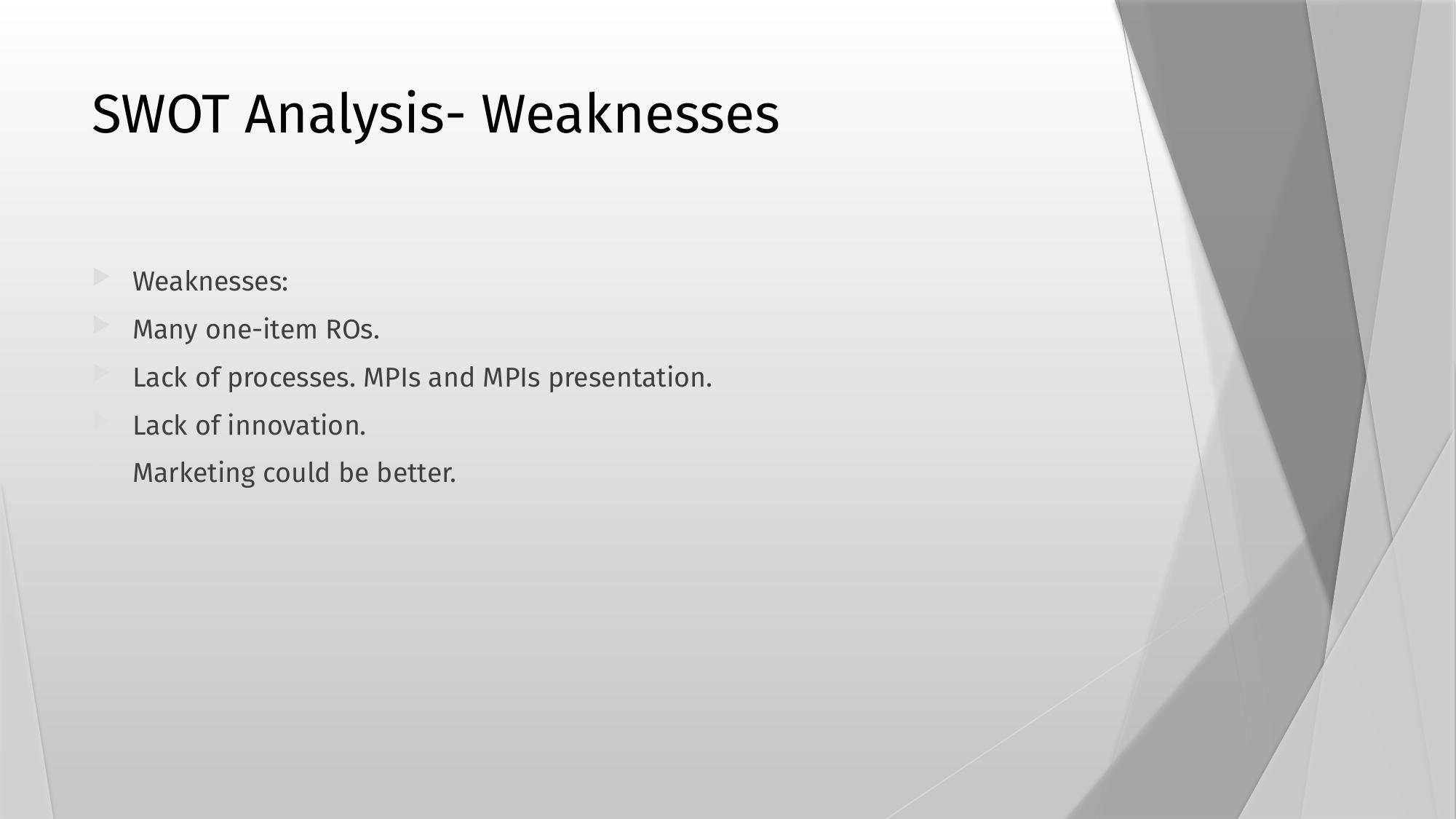

# SWOT Analysis- Weaknesses
Weaknesses:
Many one-item ROs.
Lack of processes. MPIs and MPIs presentation.
Lack of innovation.
Marketing could be better.